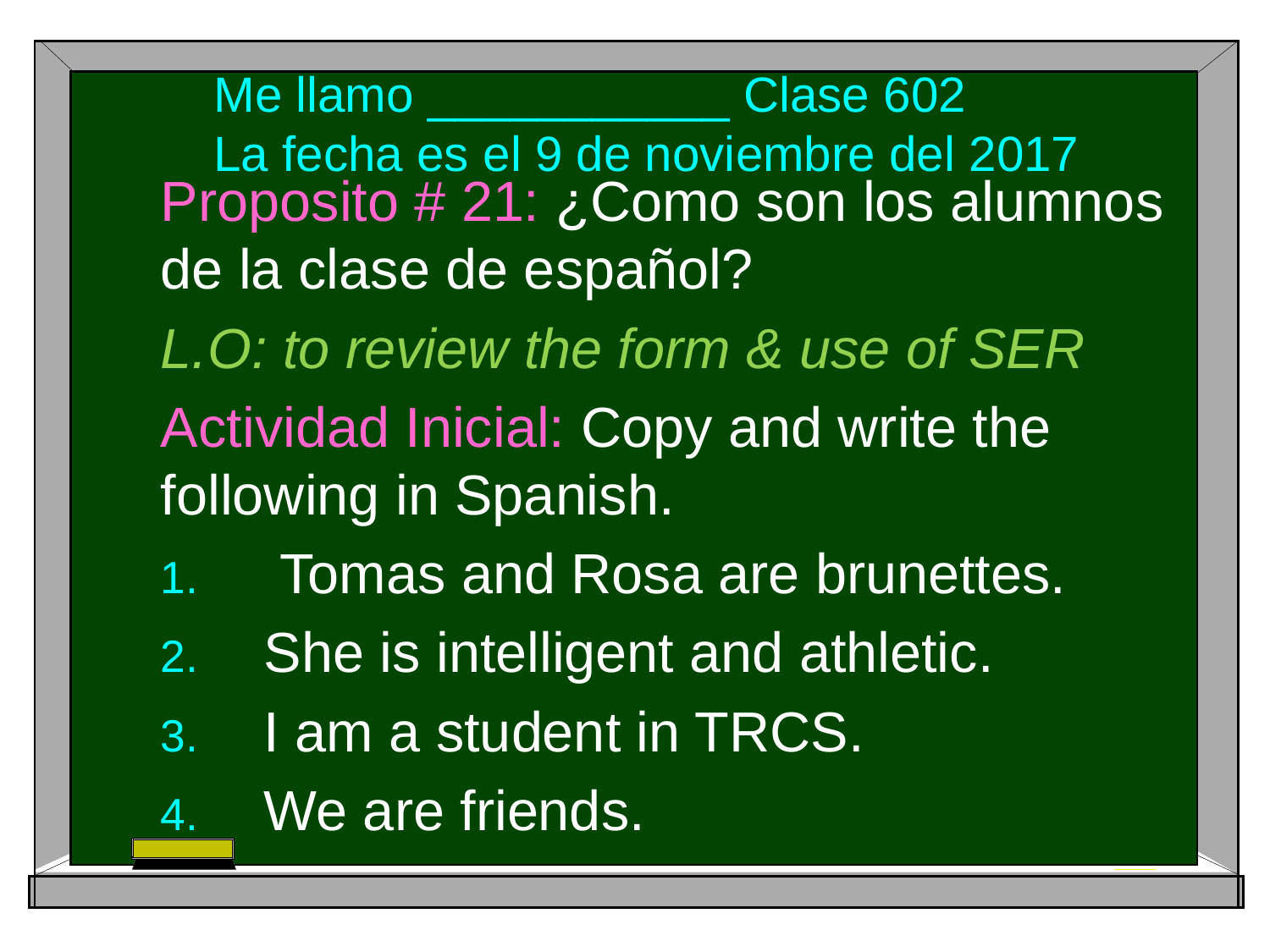

# Me llamo ___________ Clase 602 La fecha es el 9 de noviembre del 2017
Proposito # 21: ¿Como son los alumnos de la clase de español?
L.O: to review the form & use of SER
Actividad Inicial: Copy and write the following in Spanish.
 Tomas and Rosa are brunettes.
She is intelligent and athletic.
I am a student in TRCS.
We are friends.